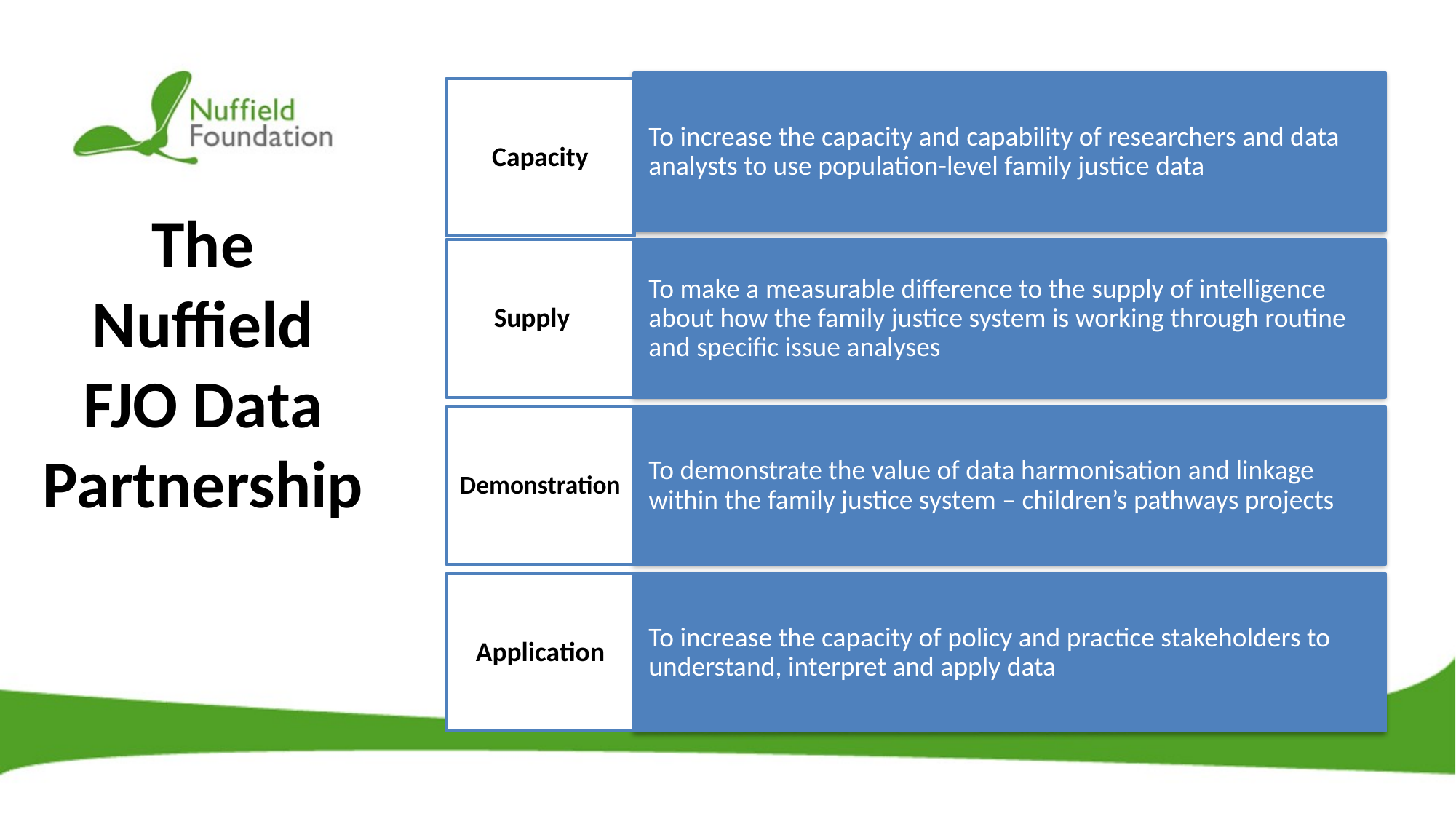

To increase the capacity and capability of researchers and data analysts to use population-level family justice data
Capacity
To make a measurable difference to the supply of intelligence about how the family justice system is working through routine and specific issue analyses
Supply
To demonstrate the value of data harmonisation and linkage within the family justice system – children’s pathways projects
Demonstration
To increase the capacity of policy and practice stakeholders to understand, interpret and apply data
Application
# The Nuffield FJO Data Partnership